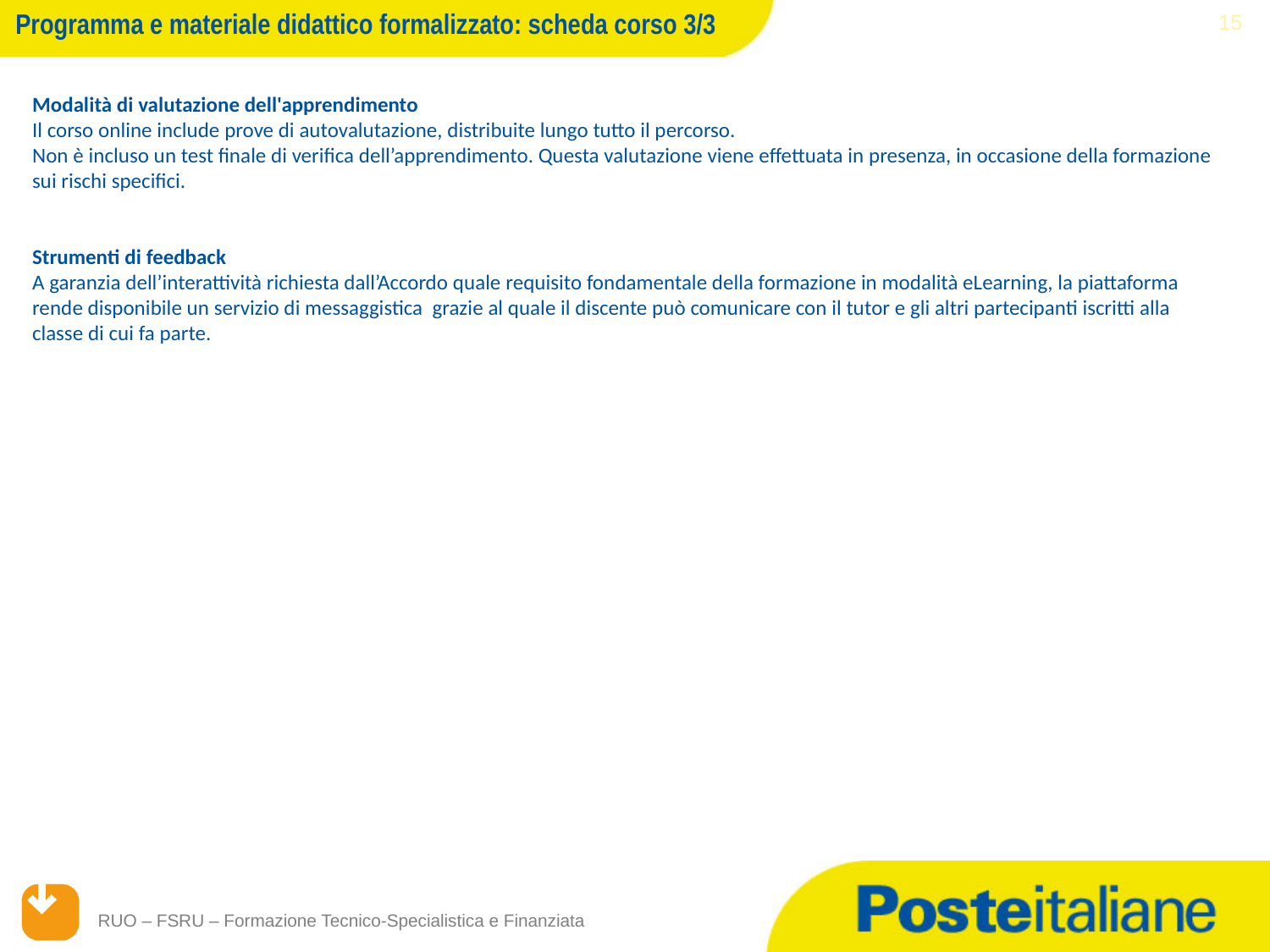

Programma e materiale didattico formalizzato: scheda corso 3/3
 15

Modalità di valutazione dell'apprendimento
Il corso online include prove di autovalutazione, distribuite lungo tutto il percorso.
Non è incluso un test finale di verifica dell’apprendimento. Questa valutazione viene effettuata in presenza, in occasione della formazione sui rischi specifici.

Strumenti di feedback
A garanzia dell’interattività richiesta dall’Accordo quale requisito fondamentale della formazione in modalità eLearning, la piattaforma rende disponibile un servizio di messaggistica  grazie al quale il discente può comunicare con il tutor e gli altri partecipanti iscritti alla classe di cui fa parte.